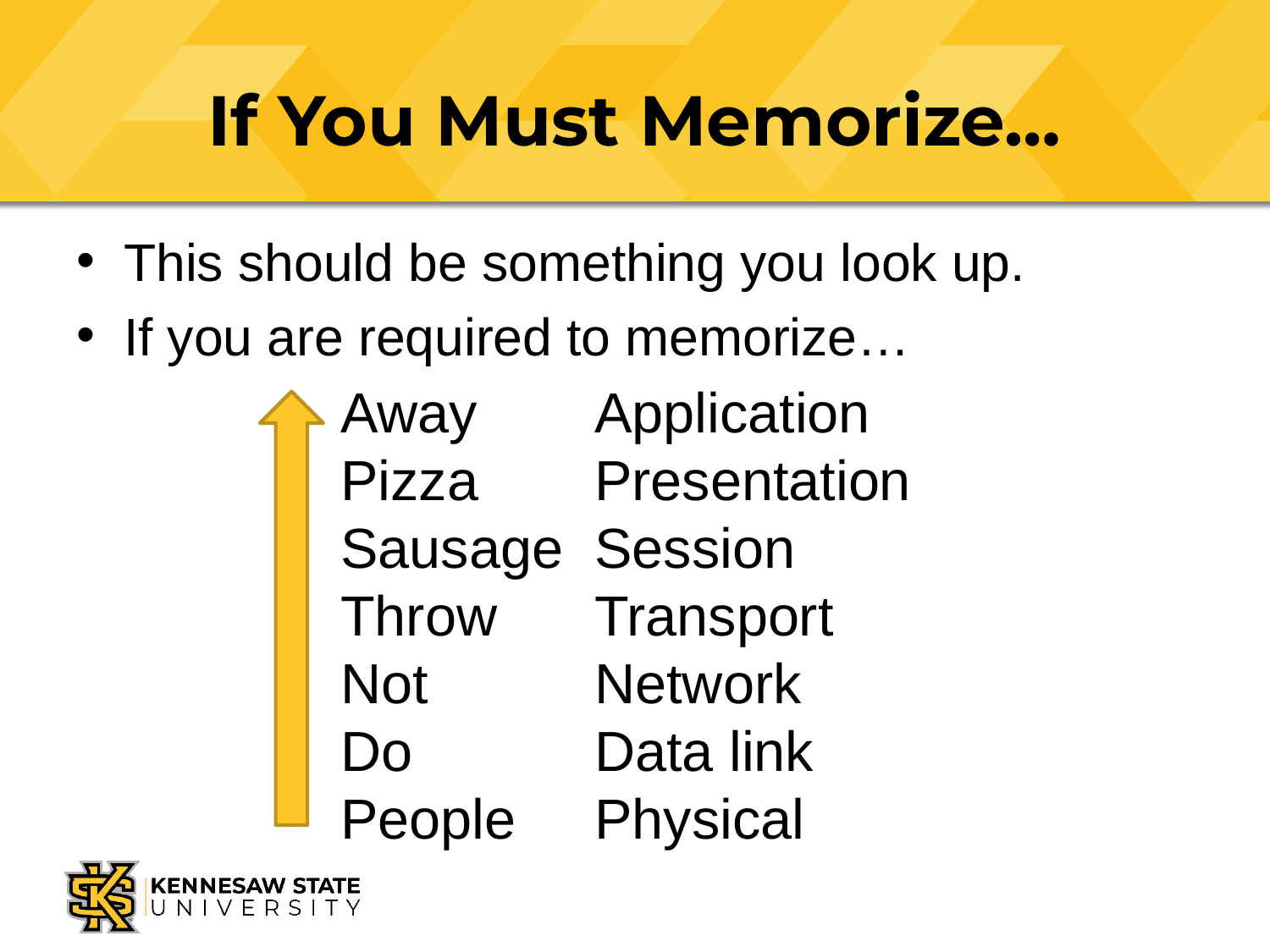

# If You Must Memorize…
This should be something you look up.
If you are required to memorize…
Away	Application
Pizza	Presentation
Sausage	Session
Throw	Transport
Not		Network
Do		Data link
People	Physical